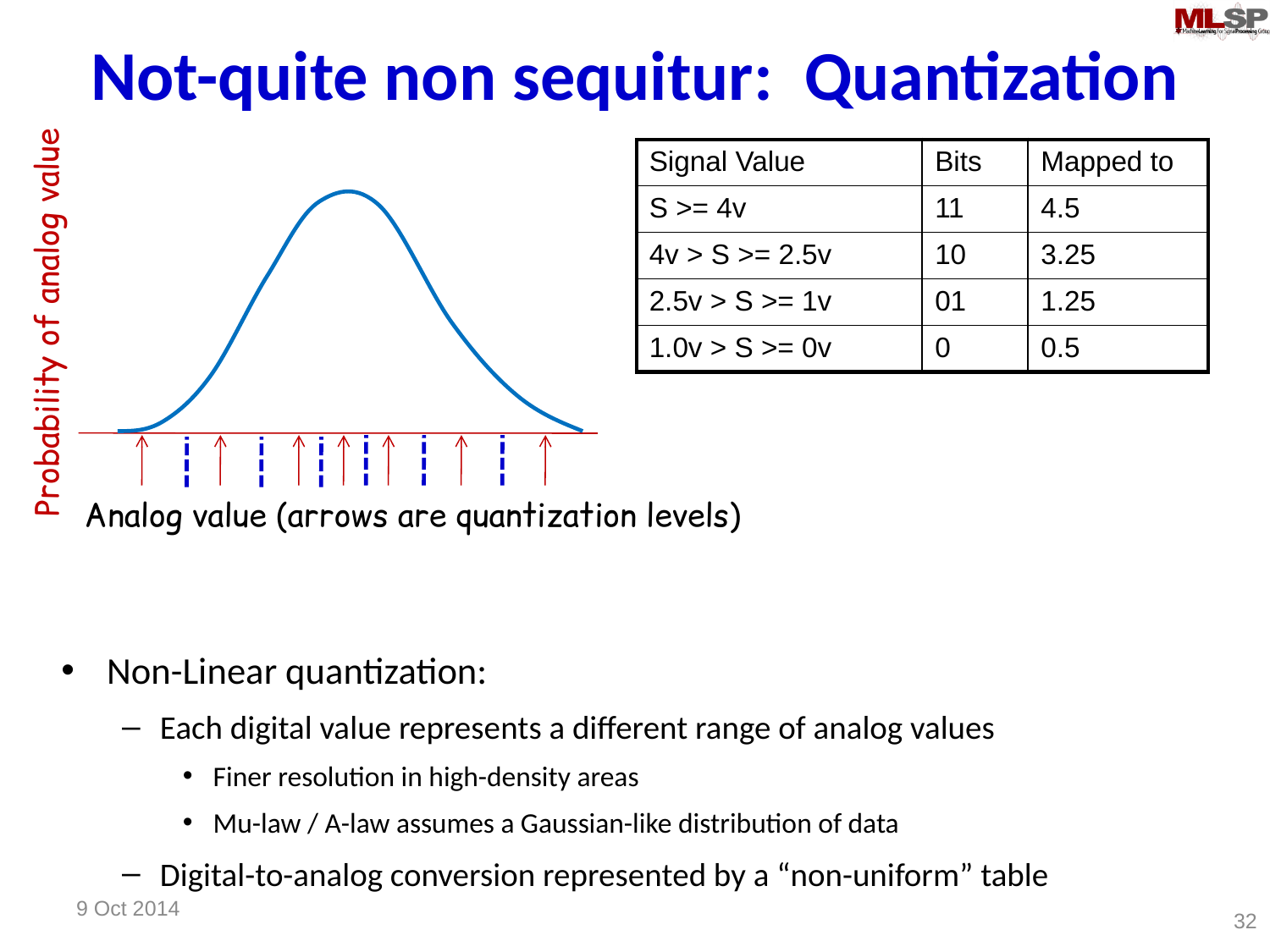

# Not-quite non sequitur:  Quantization
| Signal Value | Bits | Mapped to |
| --- | --- | --- |
| S >= 4v | 11 | 4.5 |
| 4v > S >= 2.5v | 10 | 3.25 |
| 2.5v > S >= 1v | 01 | 1.25 |
| 1.0v > S >= 0v | 0 | 0.5 |

Probability of analog value
Analog value (arrows are quantization levels)
Non-Linear quantization:
Each digital value represents a different range of analog values
Finer resolution in high-density areas
Mu-law / A-law assumes a Gaussian-like distribution of data
Digital-to-analog conversion represented by a “non-uniform” table
9 Oct 2014
32